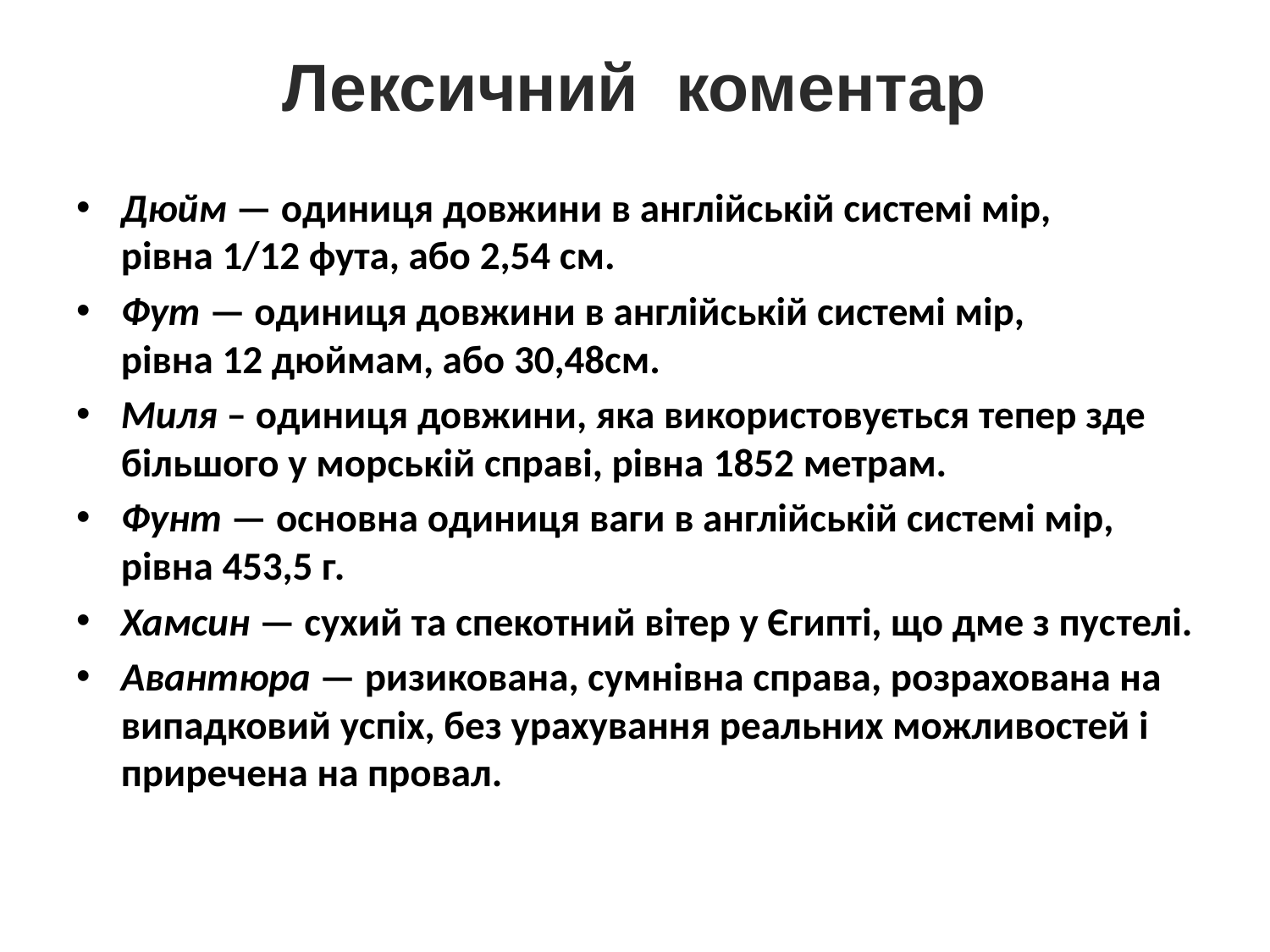

# Лексичний  коментар
Дюйм — одиниця довжини в англійській системі мір, рівна 1/12 фута, або 2,54 см.
Фут — одиниця довжини в англійській системі мір, рівна 12 дюймам, або 30,48см.
Миля – одиниця довжини, яка використовується тепер зде­більшого у морській справі, рівна 1852 метрам.
Фунт — основна одиниця ваги в англійській системі мір, рівна 453,5 г.
Хамсин — сухий та спекотний вітер у Єгипті, що дме з пус­телі.
Авантюра — ризикована, сумнівна справа, розрахована на випадковий успіх, без урахування реальних можливостей і при­речена на провал.